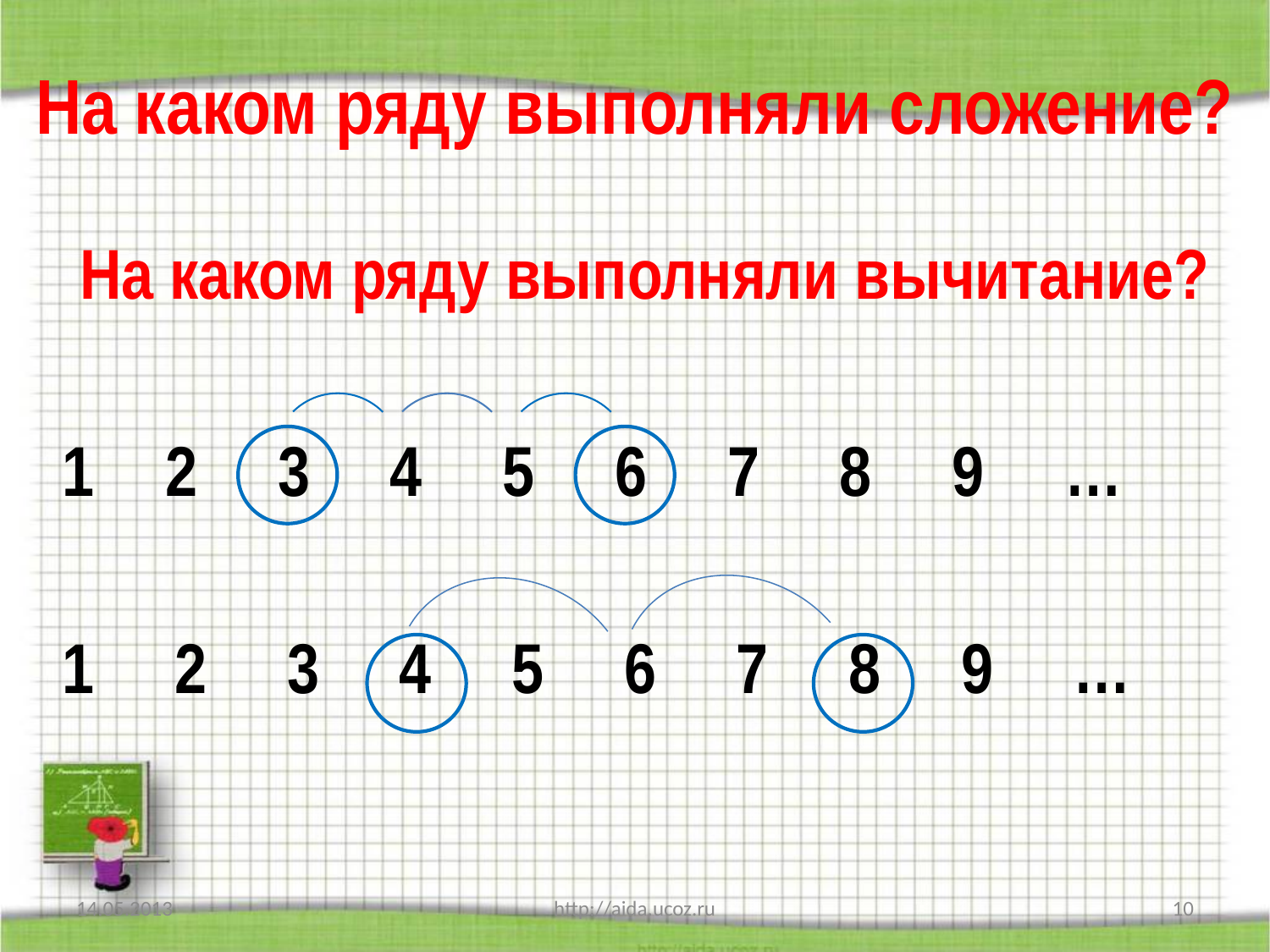

# На каком ряду выполняли сложение?
На каком ряду выполняли вычитание?

2     3     4     5     6     7     8     9     …

1     2     3     4     5     6     7     8     9     …

14.05.2013
http://aida.ucoz.ru
10